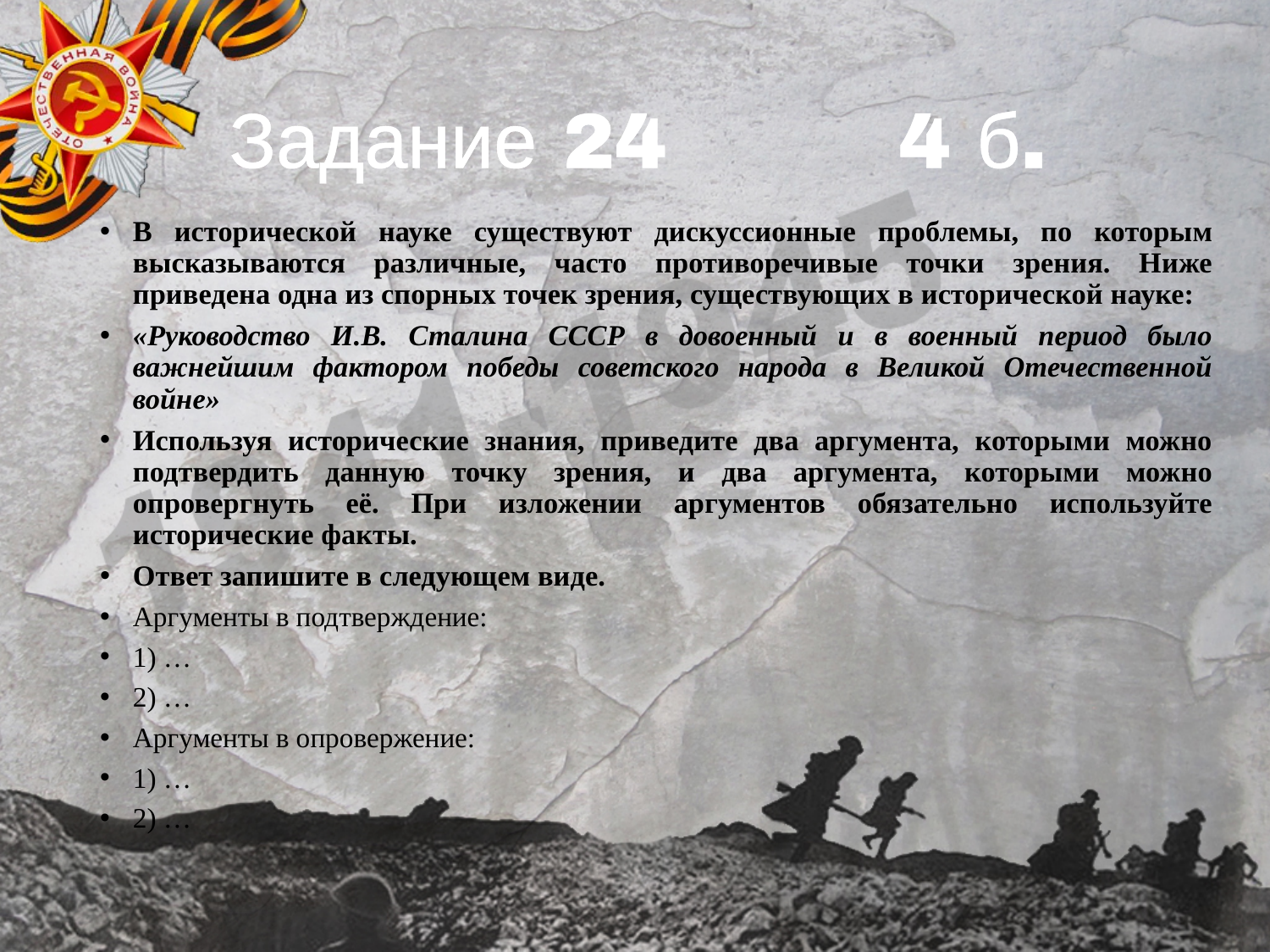

# Задание 24         4 б.
В исторической науке существуют дискуссионные проблемы, по которым высказываются различные, часто противоречивые точки зрения. Ниже приведена одна из спорных точек зрения, существующих в исторической науке:
«Руководство И.В. Сталина СССР в довоенный и в военный период было важнейшим фактором победы советского народа в Великой Отечественной войне»
Используя исторические знания, приведите два аргумента, которыми можно подтвердить данную точку зрения, и два аргумента, которыми можно опровергнуть её. При изложении аргументов обязательно используйте исторические факты.
Ответ запишите в следующем виде.
Аргументы в подтверждение:
1) …
2) …
Аргументы в опровержение:
1) …
2) …